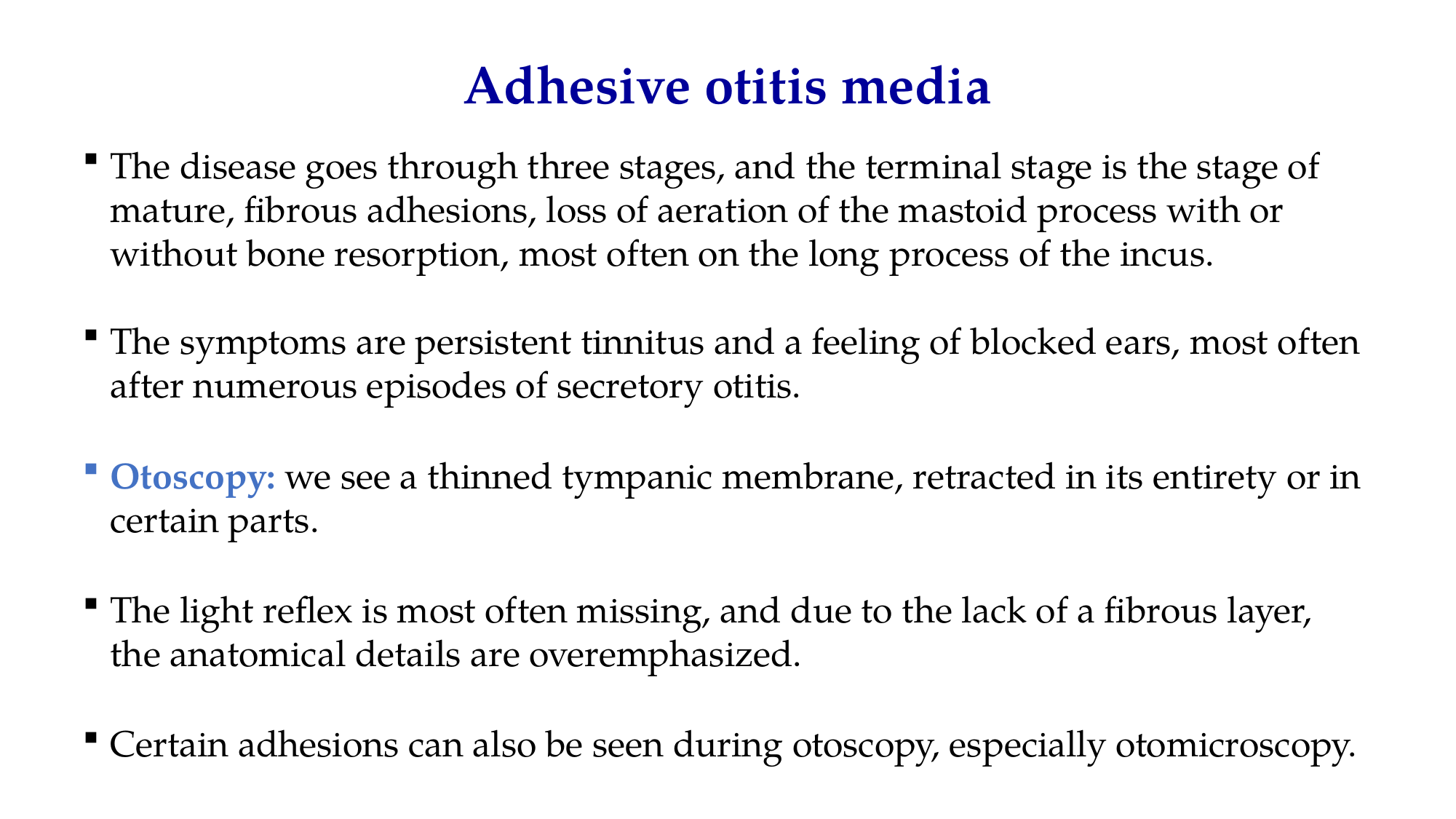

Adhesive otitis media
The disease goes through three stages, and the terminal stage is the stage of mature, fibrous adhesions, loss of aeration of the mastoid process with or without bone resorption, most often on the long process of the incus.

The symptoms are persistent tinnitus and a feeling of blocked ears, most often after numerous episodes of secretory otitis.

Otoscopy: we see a thinned tympanic membrane, retracted in its entirety or in certain parts.

The light reflex is most often missing, and due to the lack of a fibrous layer, the anatomical details are overemphasized.

Certain adhesions can also be seen during otoscopy, especially otomicroscopy.